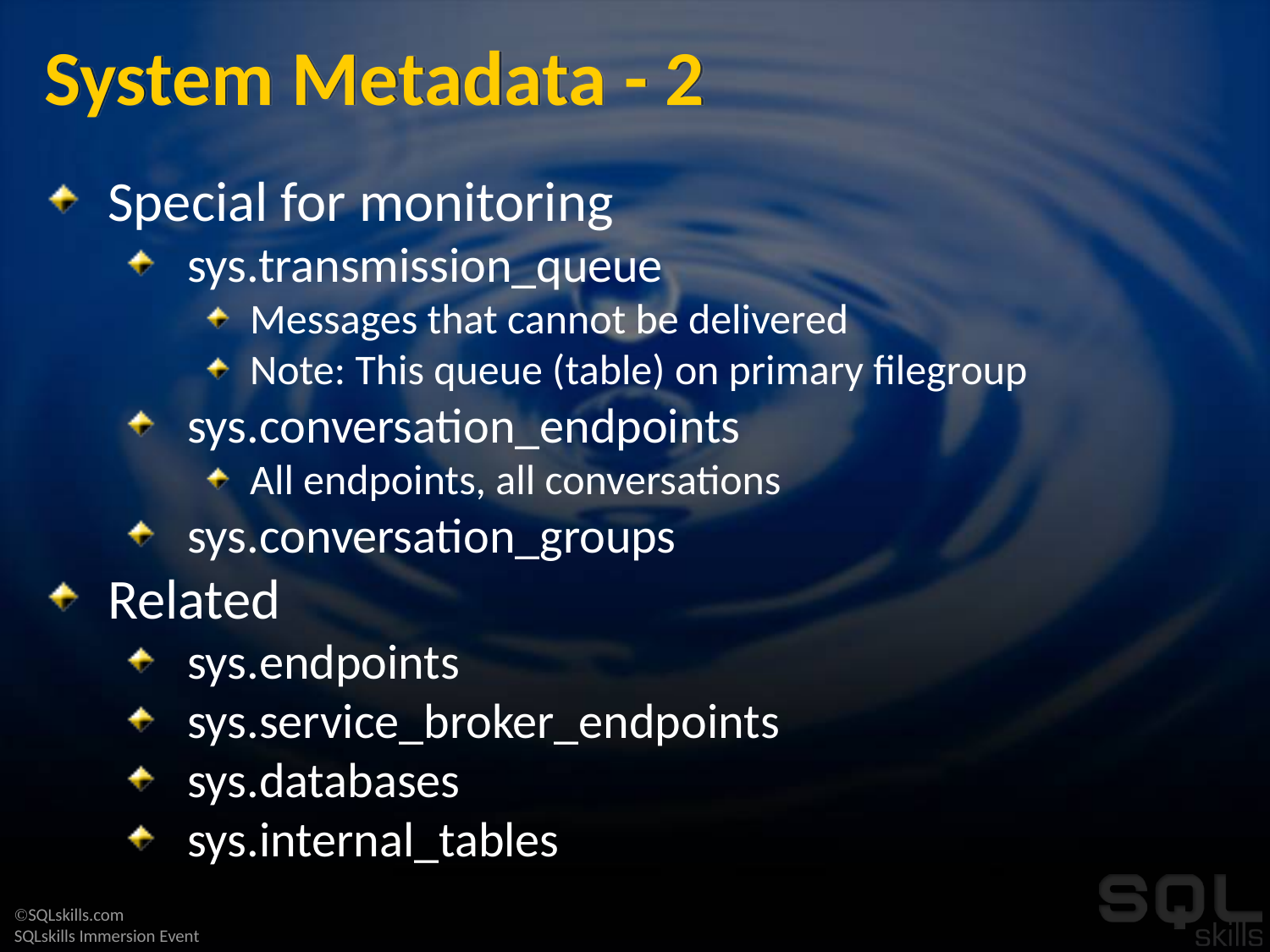

# System Metadata - 2
Special for monitoring
sys.transmission_queue
Messages that cannot be delivered
Note: This queue (table) on primary filegroup
sys.conversation_endpoints
All endpoints, all conversations
sys.conversation_groups
Related
sys.endpoints
sys.service_broker_endpoints
sys.databases
sys.internal_tables